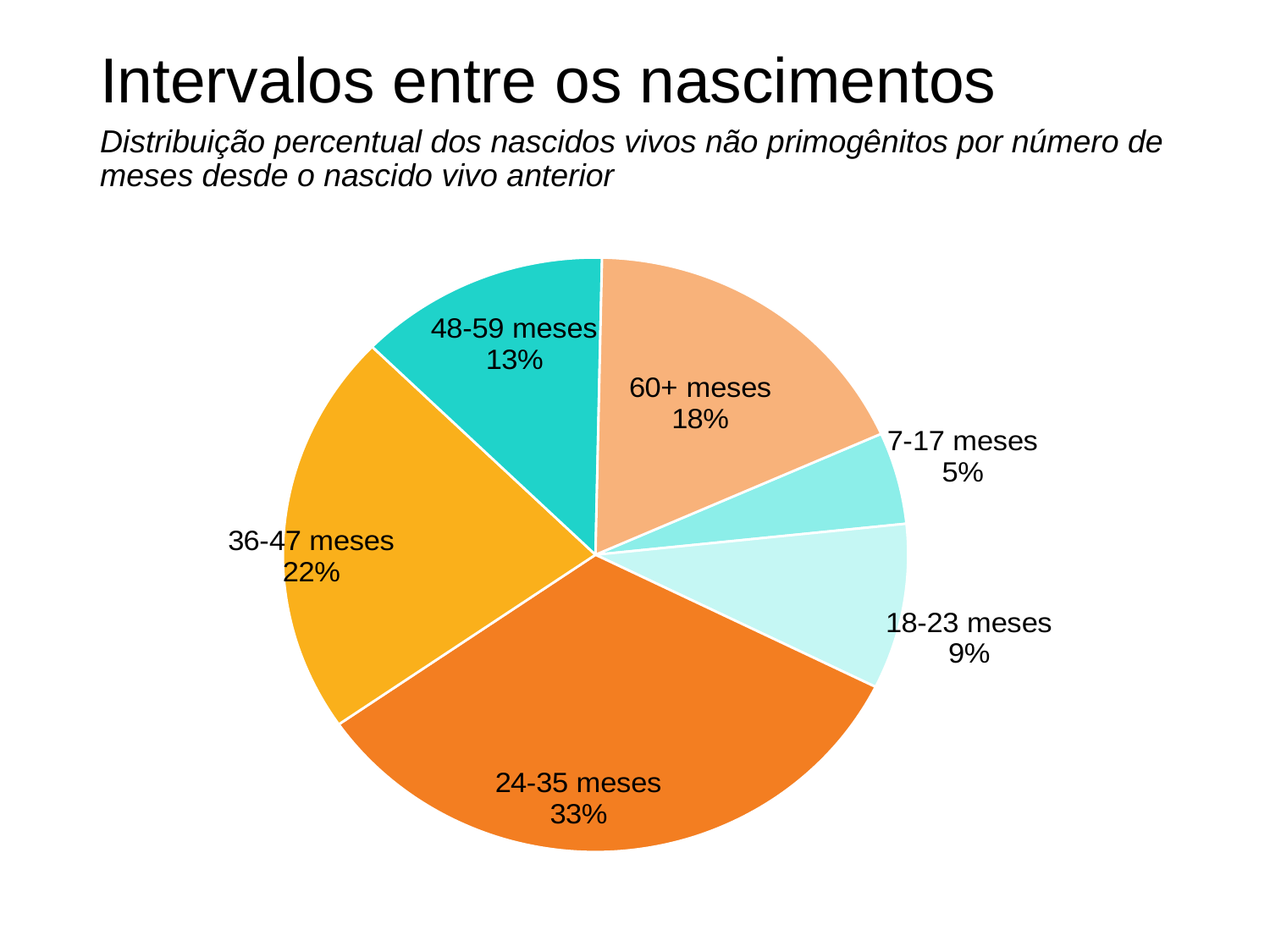

# Intervalos entre os nascimentos
Distribuição percentual dos nascidos vivos não primogênitos por número de meses desde o nascido vivo anterior

### Chart

| Category | Sales |
|---|---|
| 7-17 meses | 5.0 |
| 18-23 meses | 9.0 |
| 24-35 meses | 33.0 |
| 36-47 meses | 22.0 |
| 48-59 meses | 13.0 |
| 60+ meses | 18.0 |